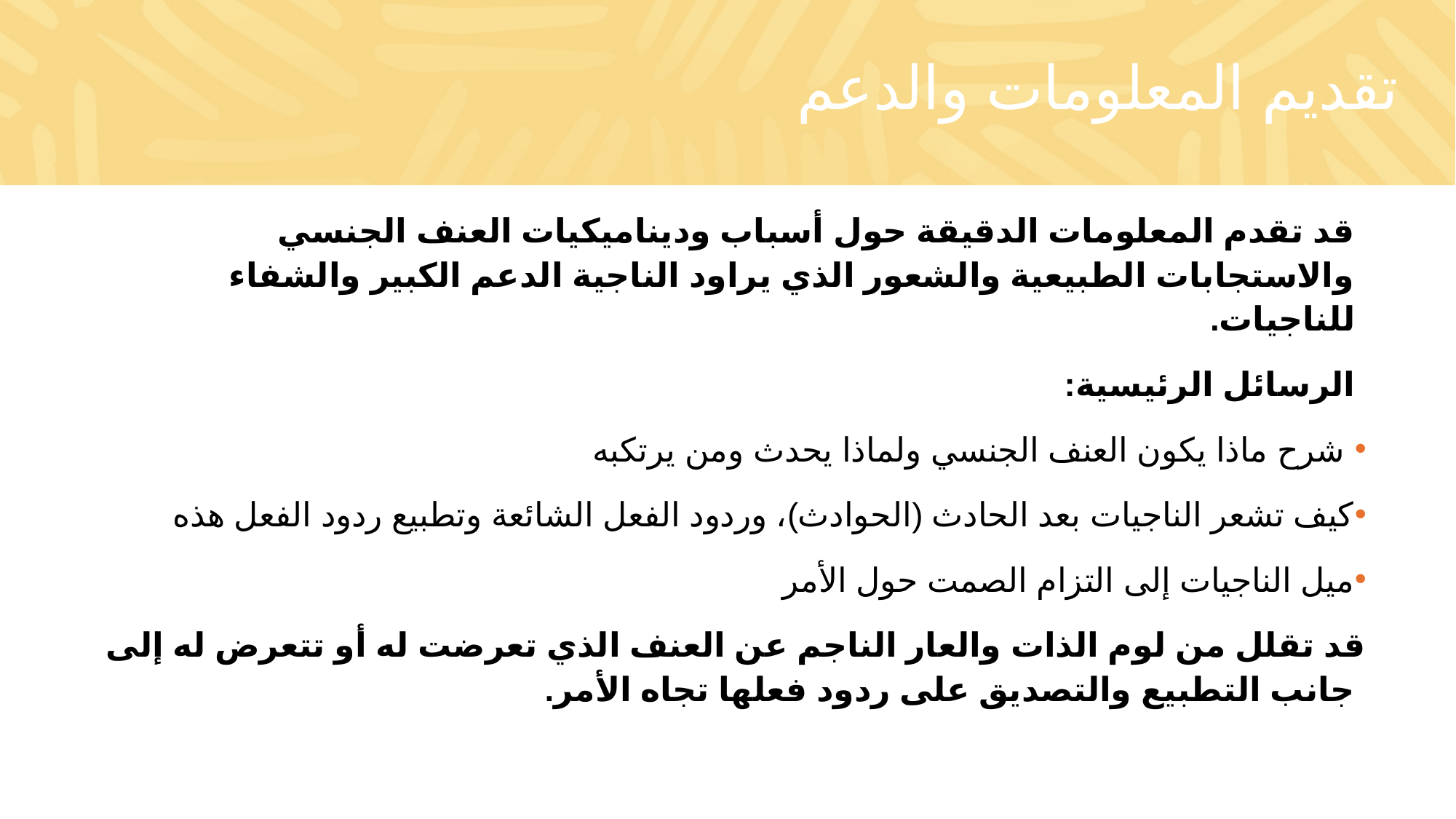

# تقديم المعلومات والدعم
قد تقدم المعلومات الدقيقة حول أسباب وديناميكيات العنف الجنسي والاستجابات الطبيعية والشعور الذي يراود الناجية الدعم الكبير والشفاء للناجيات.
الرسائل الرئيسية:
 شرح ماذا يكون العنف الجنسي ولماذا يحدث ومن يرتكبه
كيف تشعر الناجيات بعد الحادث (الحوادث)، وردود الفعل الشائعة وتطبيع ردود الفعل هذه
ميل الناجيات إلى التزام الصمت حول الأمر
قد تقلل من لوم الذات والعار الناجم عن العنف الذي تعرضت له أو تتعرض له إلى جانب التطبيع والتصديق على ردود فعلها تجاه الأمر.